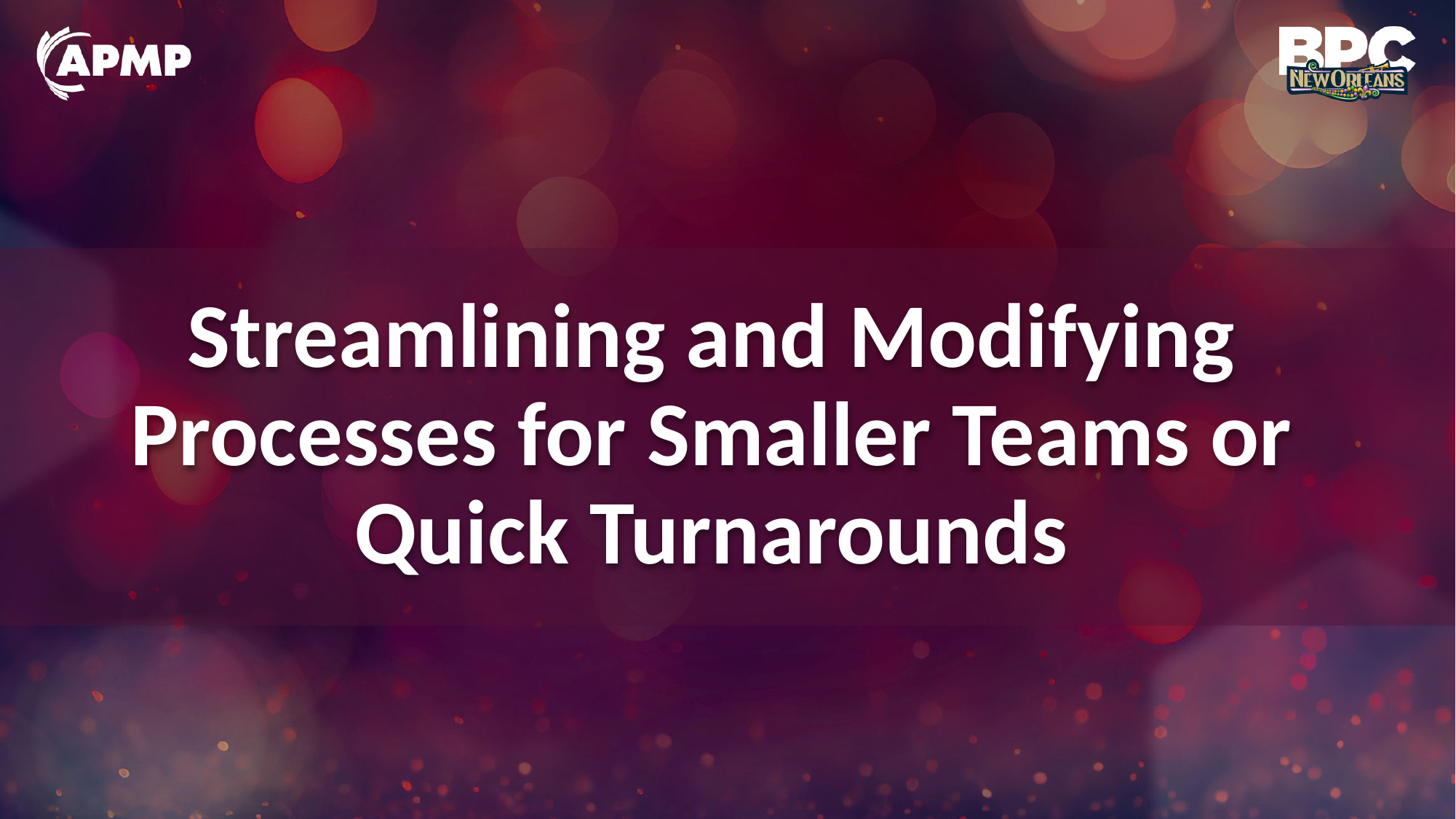

# Streamlining and Modifying Processes for Smaller Teams or Quick Turnarounds